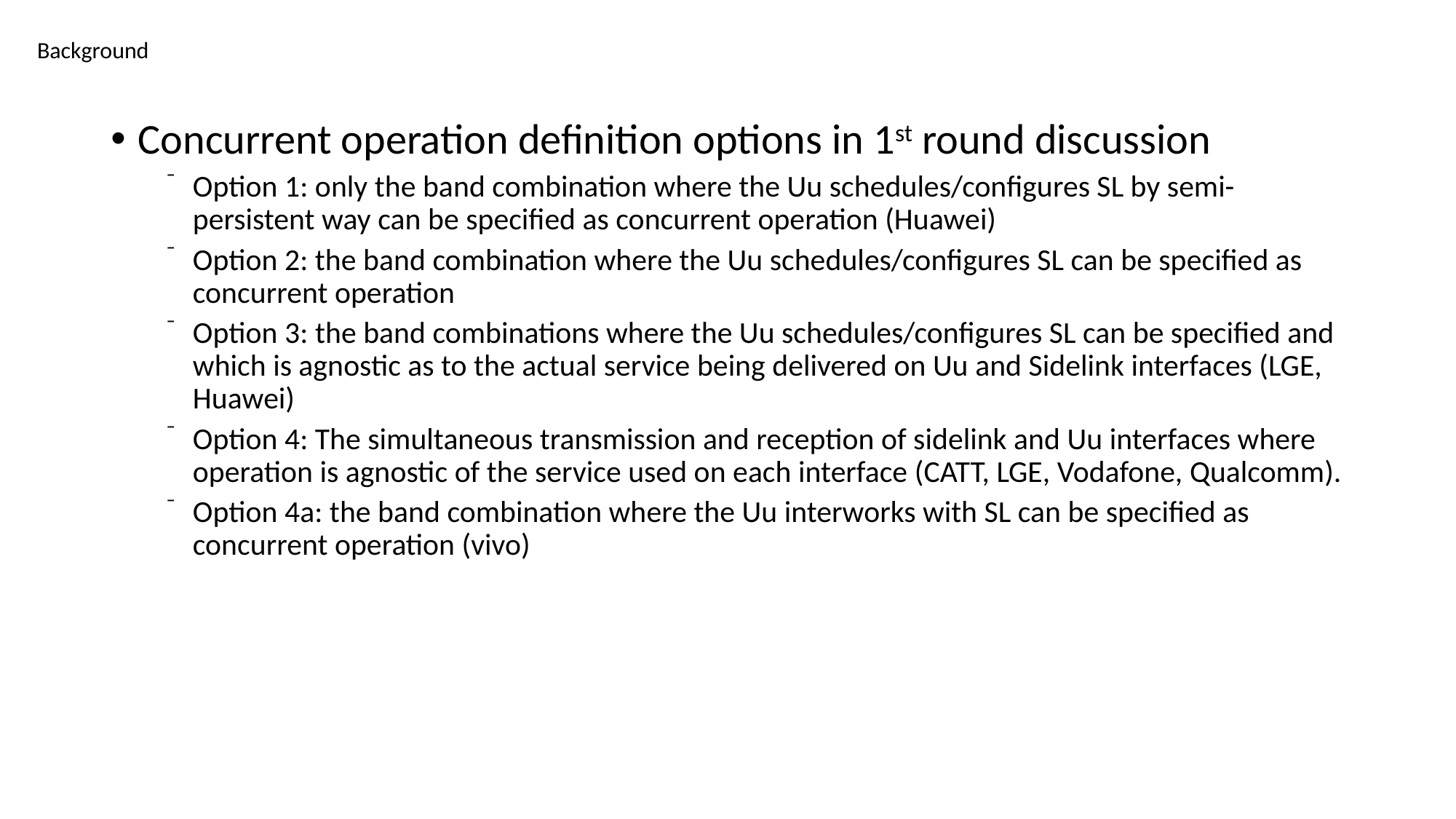

# Background
Concurrent operation definition options in 1st round discussion
Option 1: only the band combination where the Uu schedules/configures SL by semi-persistent way can be specified as concurrent operation (Huawei)
Option 2: the band combination where the Uu schedules/configures SL can be specified as concurrent operation
Option 3: the band combinations where the Uu schedules/configures SL can be specified and which is agnostic as to the actual service being delivered on Uu and Sidelink interfaces (LGE, Huawei)
Option 4: The simultaneous transmission and reception of sidelink and Uu interfaces where operation is agnostic of the service used on each interface (CATT, LGE, Vodafone, Qualcomm).
Option 4a: the band combination where the Uu interworks with SL can be specified as concurrent operation (vivo)